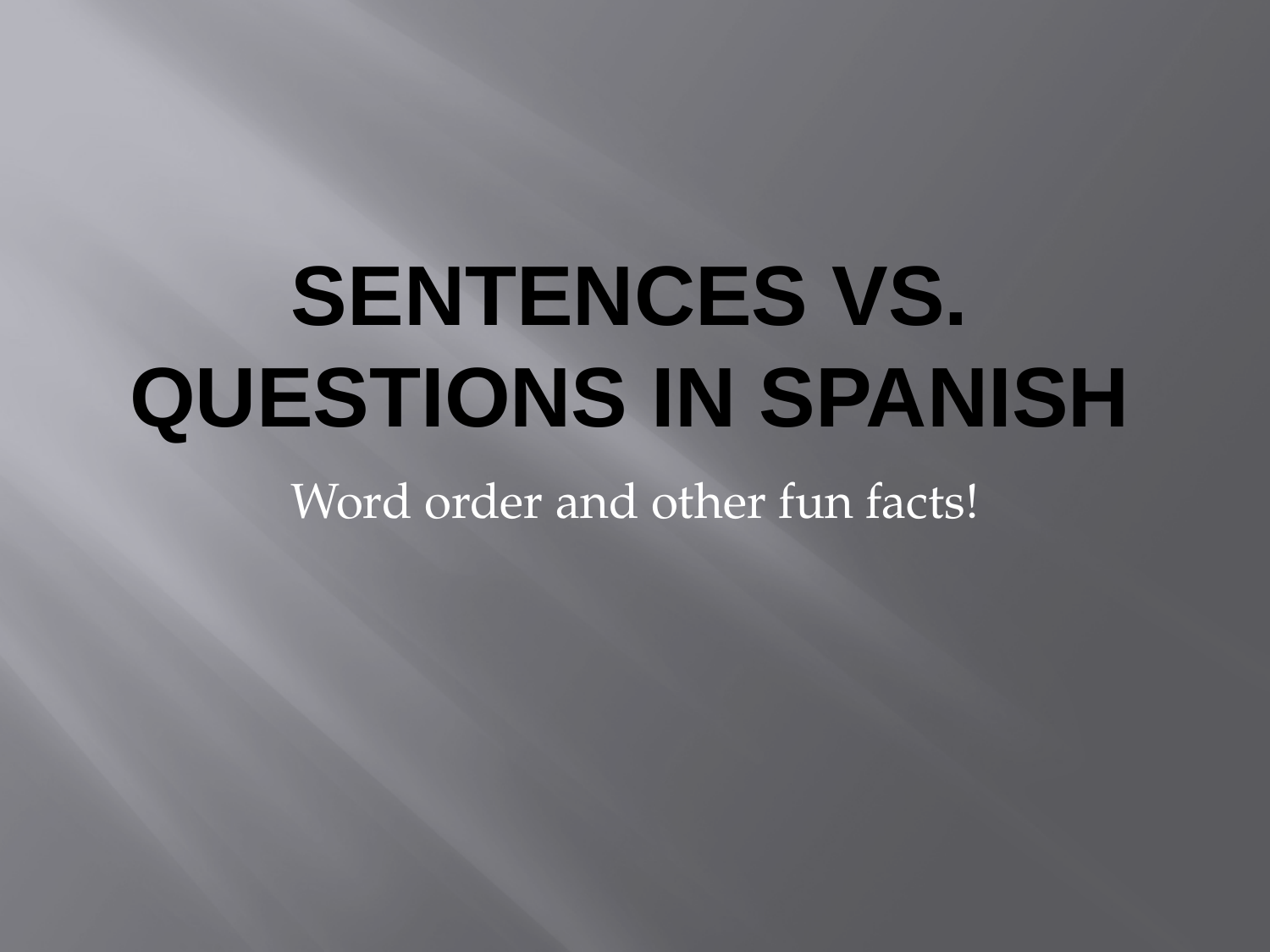

# Sentences vs. Questions in Spanish
Word order and other fun facts!